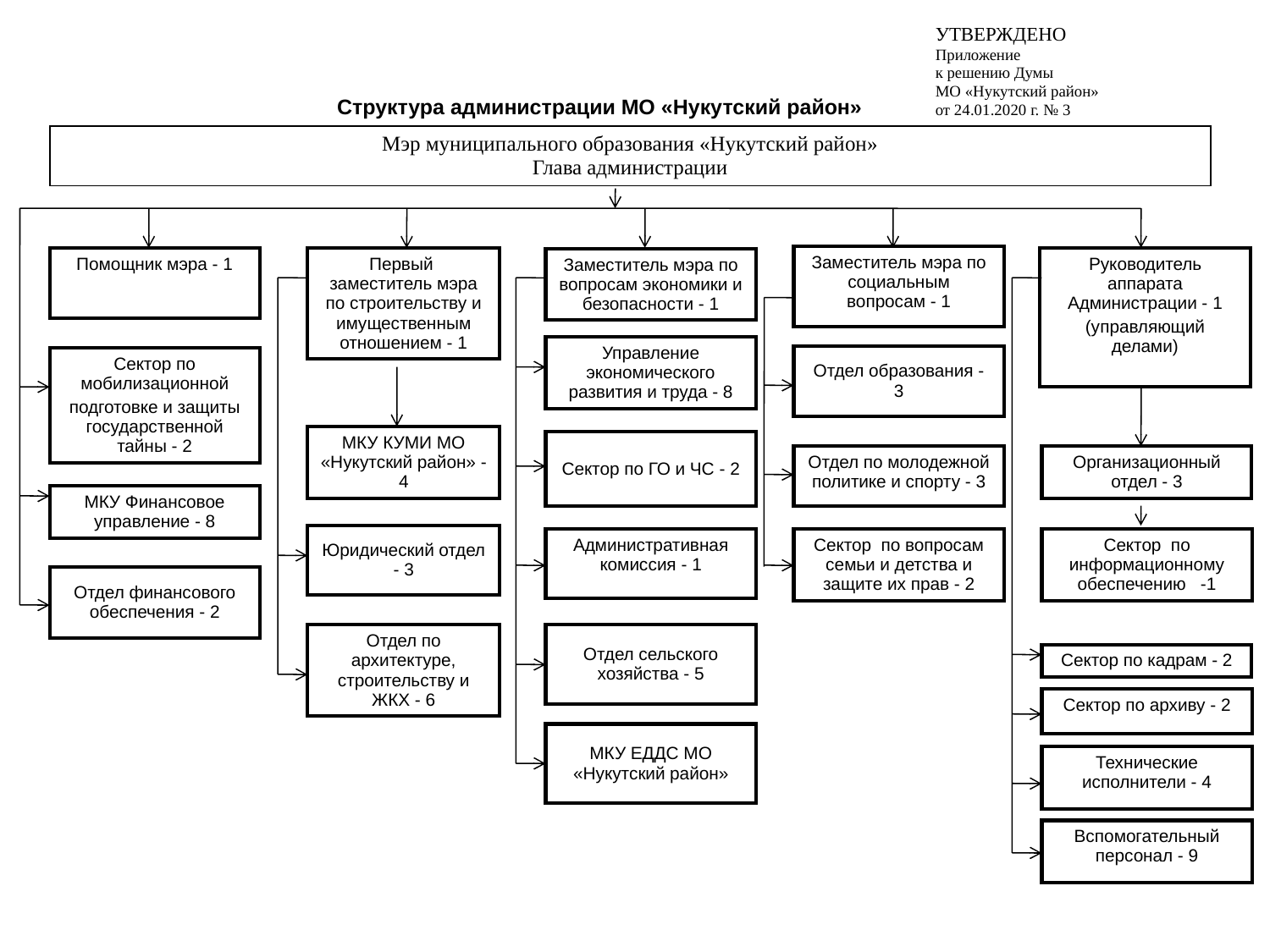

УТВЕРЖДЕНО
Приложение
к решению Думы
МО «Нукутский район»
от 24.01.2020 г. № 3
# Структура администрации МО «Нукутский район»
| Мэр муниципального образования «Нукутский район» Глава администрации |
| --- |

| Заместитель мэра по социальным вопросам - 1 |
| --- |
| Помощник мэра - 1 |
| --- |
| Первый заместитель мэра по строительству и имущественным отношением - 1 |
| --- |
| Руководитель аппарата Администрации - 1 (управляющий делами) |
| --- |
| Заместитель мэра по вопросам экономики и безопасности - 1 |
| --- |
| Управление экономического развития и труда - 8 |
| --- |
| Отдел образования - 3 |
| --- |
| Сектор по мобилизационной подготовке и защиты государственной тайны - 2 |
| --- |
| МКУ КУМИ МО «Нукутский район» -4 |
| --- |
| Сектор по ГО и ЧС - 2 |
| --- |
| Отдел по молодежной политике и спорту - 3 |
| --- |
| Организационный отдел - 3 |
| --- |
| МКУ Финансовое управление - 8 |
| --- |
| Юридический отдел - 3 |
| --- |
| Административная комиссия - 1 |
| --- |
| Сектор по вопросам семьи и детства и защите их прав - 2 |
| --- |
| Сектор по информационному обеспечению -1 |
| --- |
| Отдел финансового обеспечения - 2 |
| --- |
| Отдел по архитектуре, строительству и ЖКХ - 6 |
| --- |
| Отдел сельского хозяйства - 5 |
| --- |
| Сектор по кадрам - 2 |
| --- |
| Сектор по архиву - 2 |
| --- |
| МКУ ЕДДС МО «Нукутский район» |
| --- |
| Технические исполнители - 4 |
| --- |
| Вспомогательный персонал - 9 |
| --- |